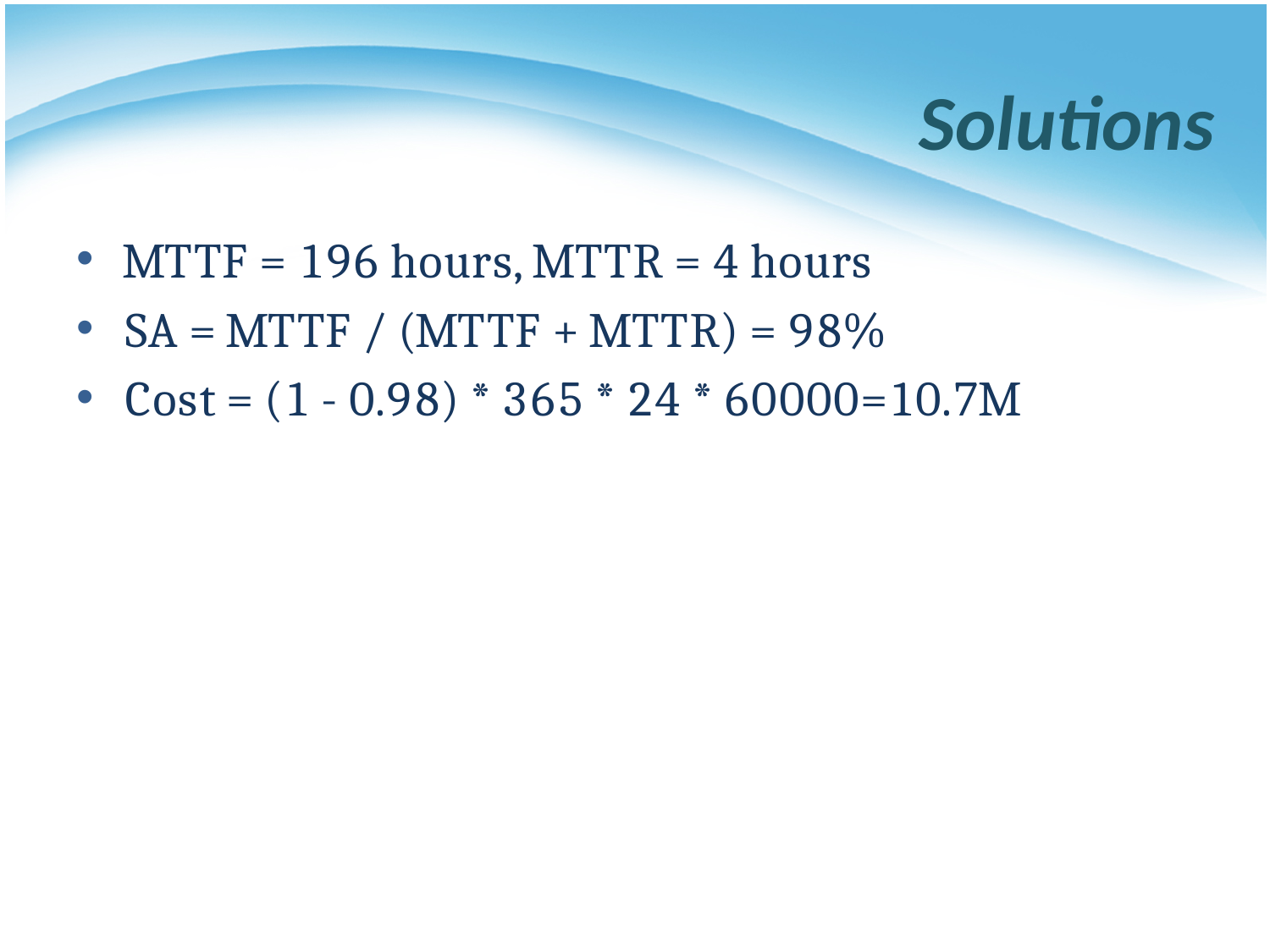

#
Solutions
MTTF = 196 hours, MTTR = 4 hours
SA = MTTF / (MTTF + MTTR) = 98%
Cost = (1 - 0.98) * 365 * 24 * 60000=10.7M